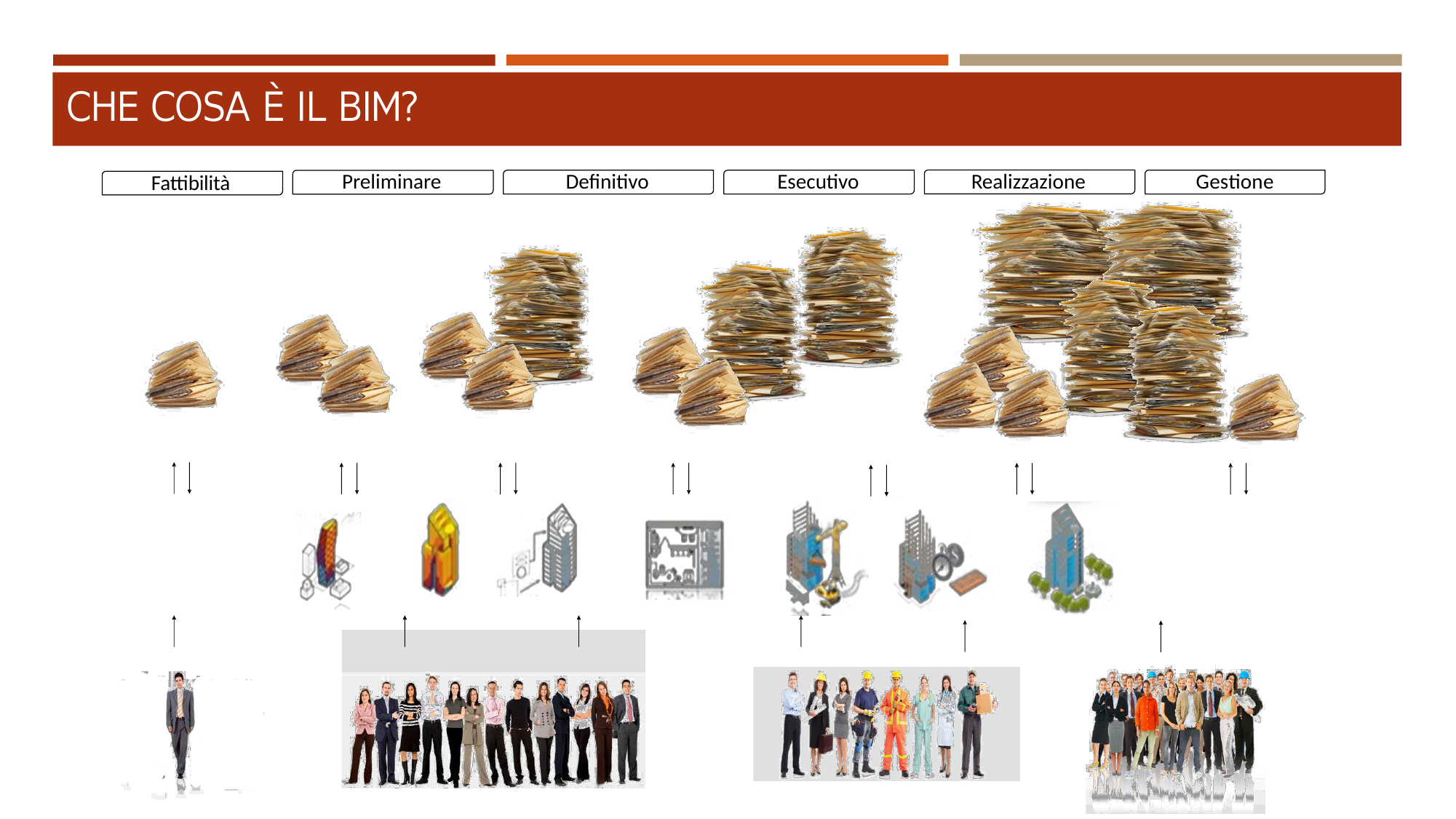

# Che cosa è il BIM?
Realizzazione
Gestione
Definitivo
Esecutivo
Preliminare
Fattibilità

ne

Piani di